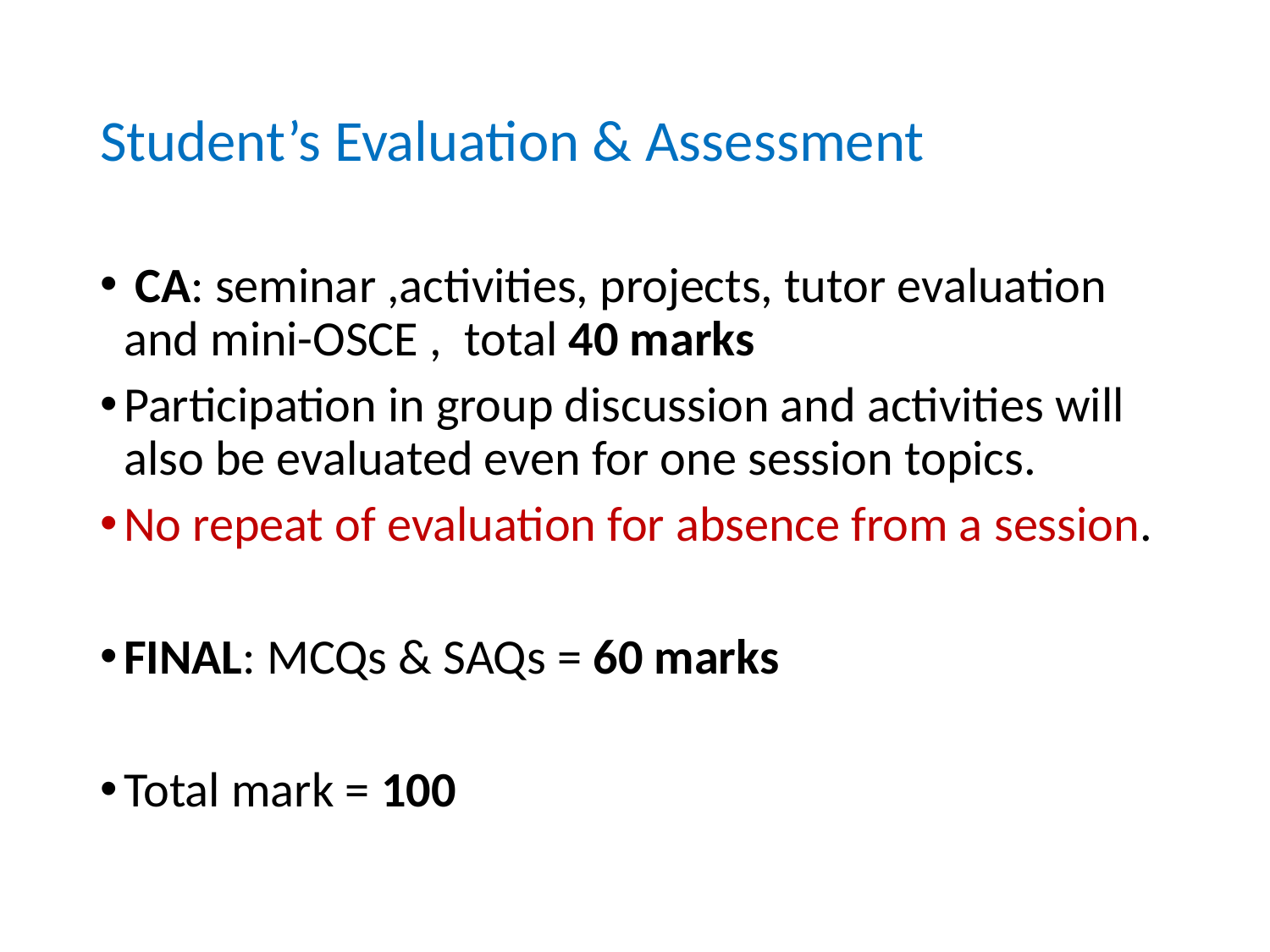

# Student’s Evaluation & Assessment
 CA: seminar ,activities, projects, tutor evaluation and mini-OSCE ,  total 40 marks
Participation in group discussion and activities will also be evaluated even for one session topics.
No repeat of evaluation for absence from a session.

FINAL: MCQs & SAQs = 60 marks

Total mark = 100